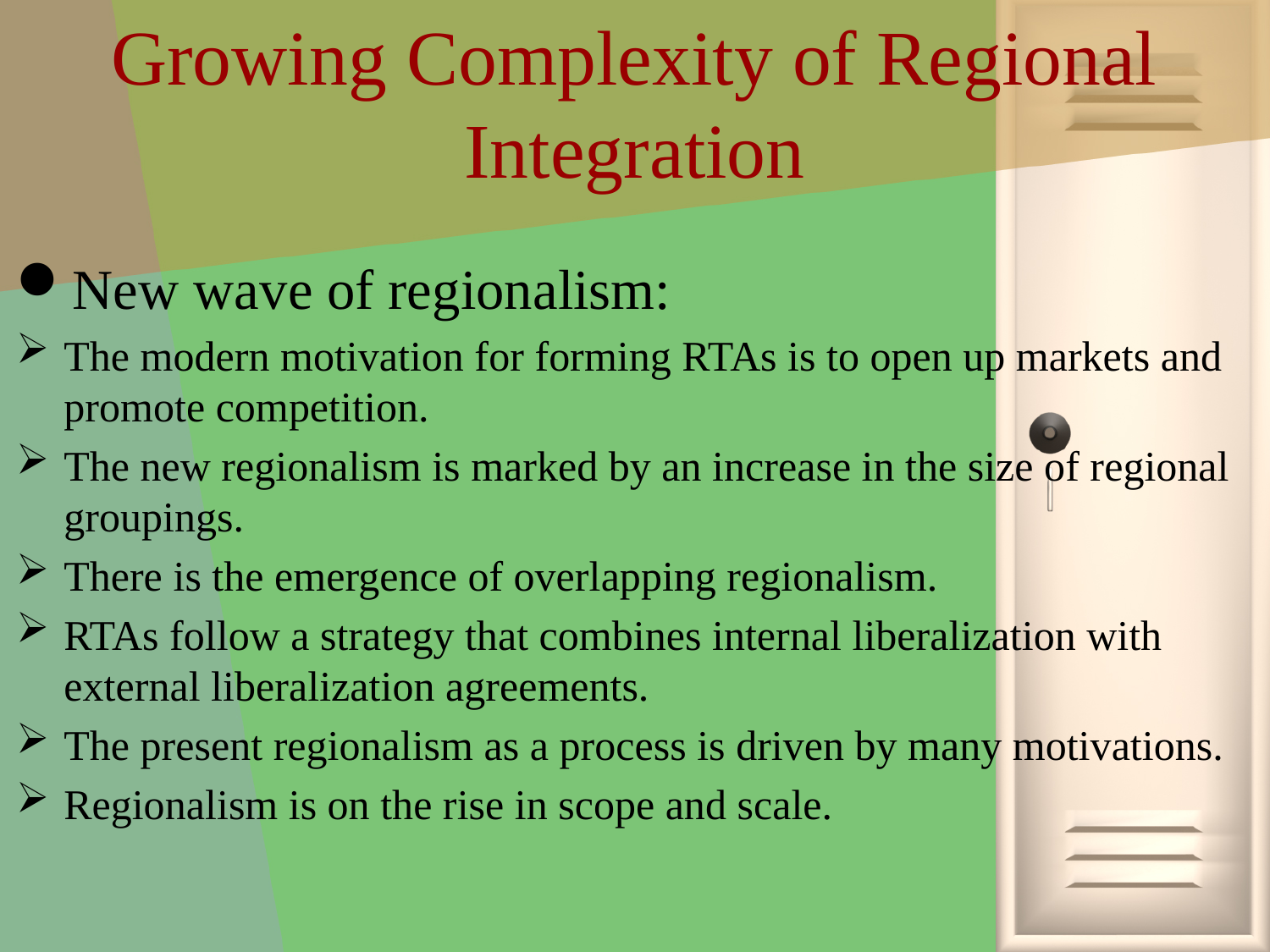

# Growing Complexity of Regional Integration
New wave of regionalism:
The modern motivation for forming RTAs is to open up markets and promote competition.
The new regionalism is marked by an increase in the size of regional groupings.
There is the emergence of overlapping regionalism.
RTAs follow a strategy that combines internal liberalization with external liberalization agreements.
The present regionalism as a process is driven by many motivations.
Regionalism is on the rise in scope and scale.